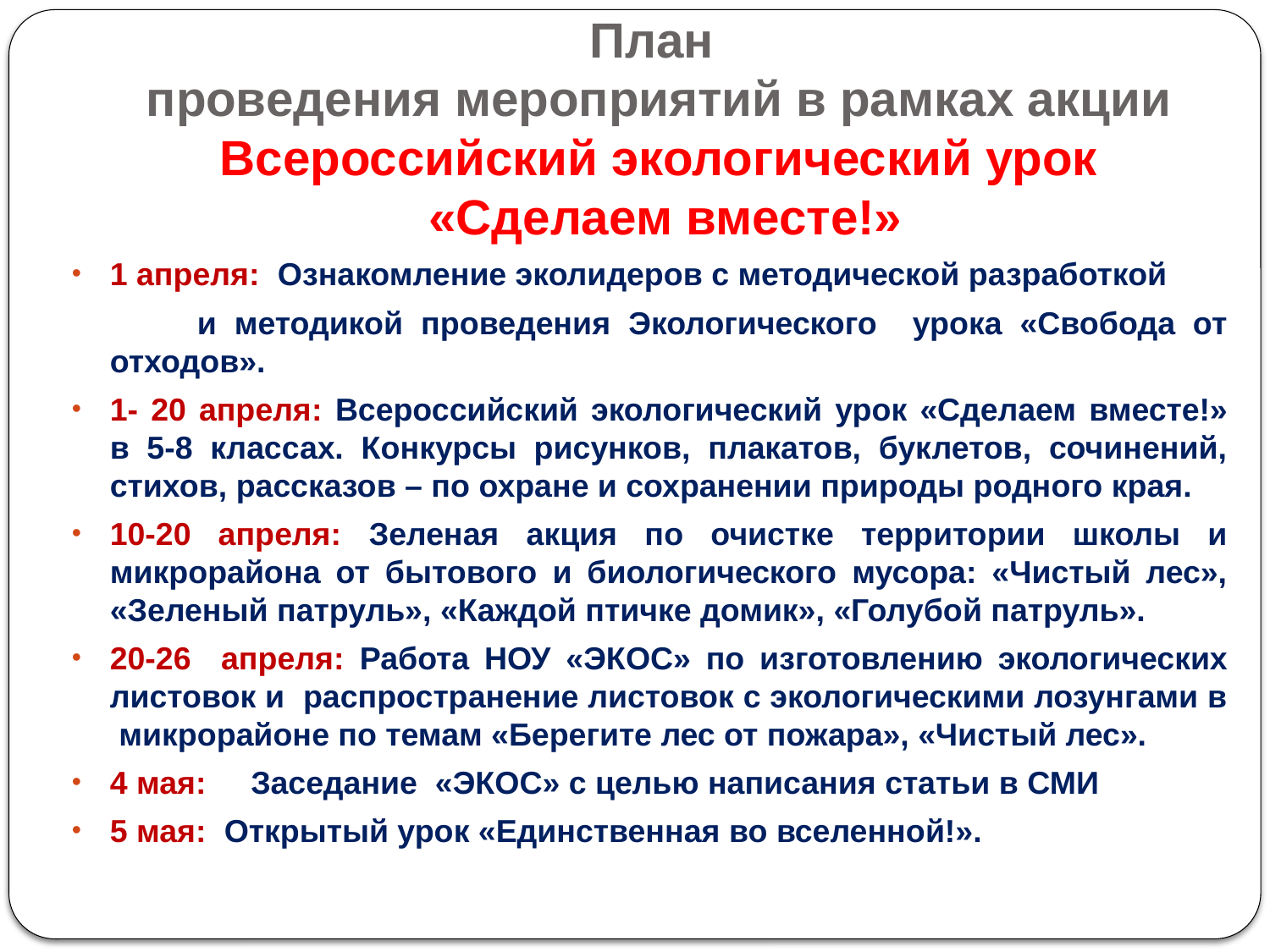

# План проведения мероприятий в рамках акции Всероссийский экологический урок «Сделаем вместе!»
1 апреля:  Ознакомление эколидеров с методической разработкой
       и методикой проведения Экологического  урока «Свобода от отходов».
1- 20 апреля: Всероссийский экологический урок «Сделаем вместе!» в 5-8 классах. Конкурсы рисунков, плакатов, буклетов, сочинений, стихов, рассказов – по охране и сохранении природы родного края.
10-20 апреля: Зеленая акция по очистке территории школы и микрорайона от бытового и биологического мусора: «Чистый лес», «Зеленый патруль», «Каждой птичке домик», «Голубой патруль».
20-26  апреля: Работа НОУ «ЭКОС» по изготовлению экологических листовок и  распространение листовок с экологическими лозунгами в  микрорайоне по темам «Берегите лес от пожара», «Чистый лес».
4 мая:     Заседание  «ЭКОС» с целью написания статьи в СМИ
5 мая:  Открытый урок «Единственная во вселенной!».